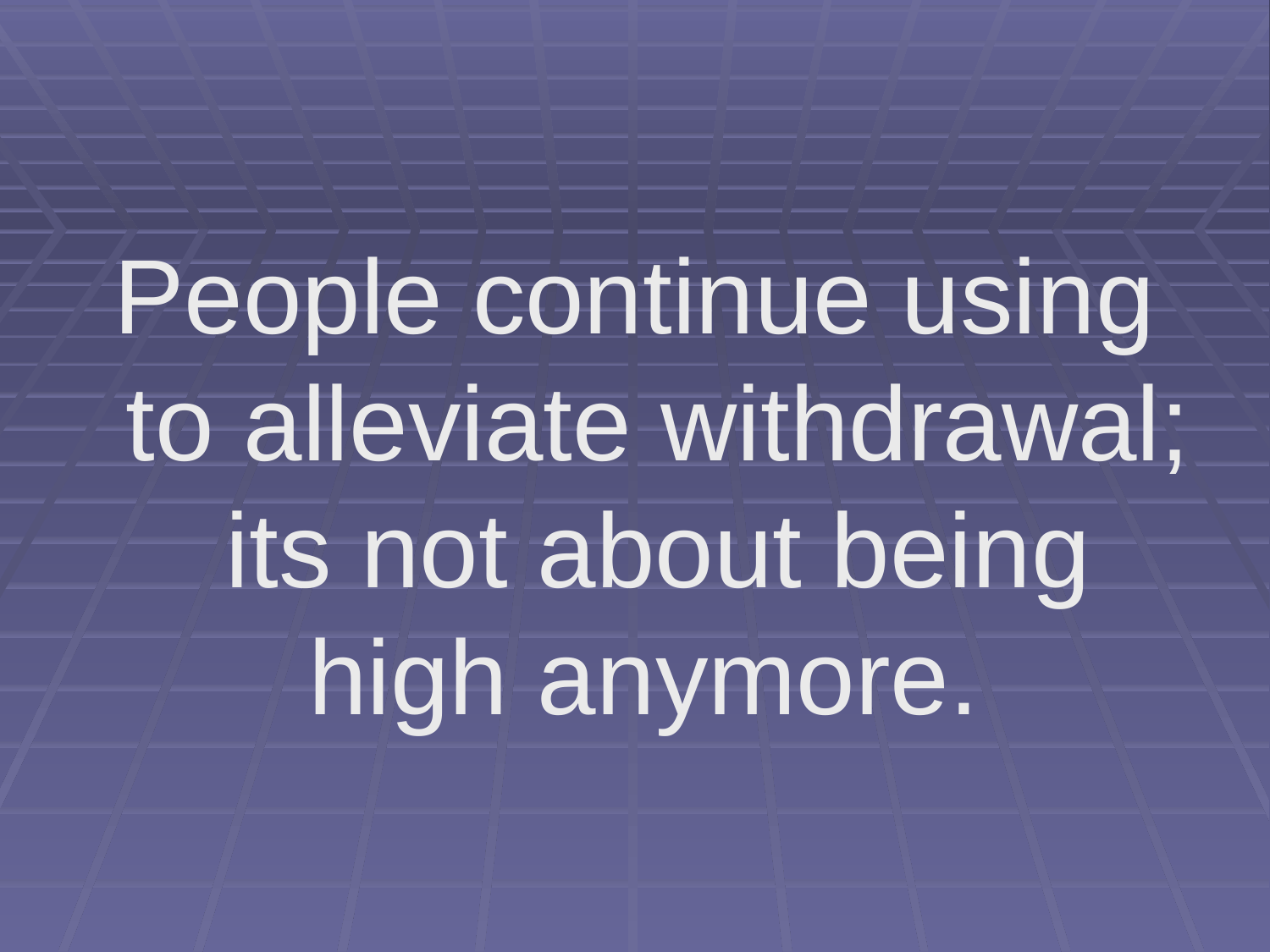

People continue using to alleviate withdrawal; its not about being high anymore.